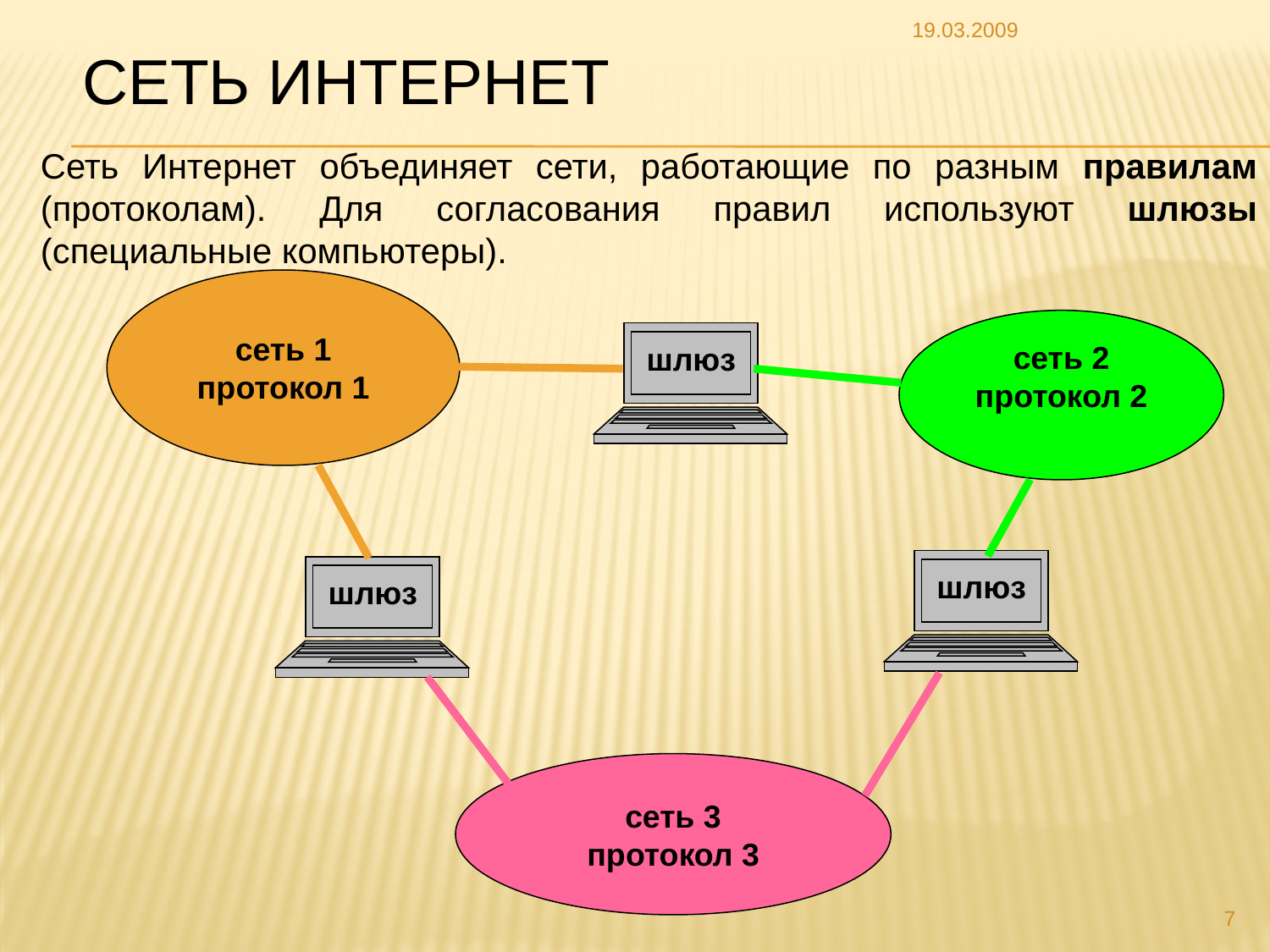

# Сеть Интернет
19.03.2009
Сеть Интернет объединяет сети, работающие по разным правилам (протоколам). Для согласования правил используют шлюзы (специальные компьютеры).
сеть 1
протокол 1
сеть 2
протокол 2

шлюз

шлюз
шлюз

сеть 3
протокол 3
7